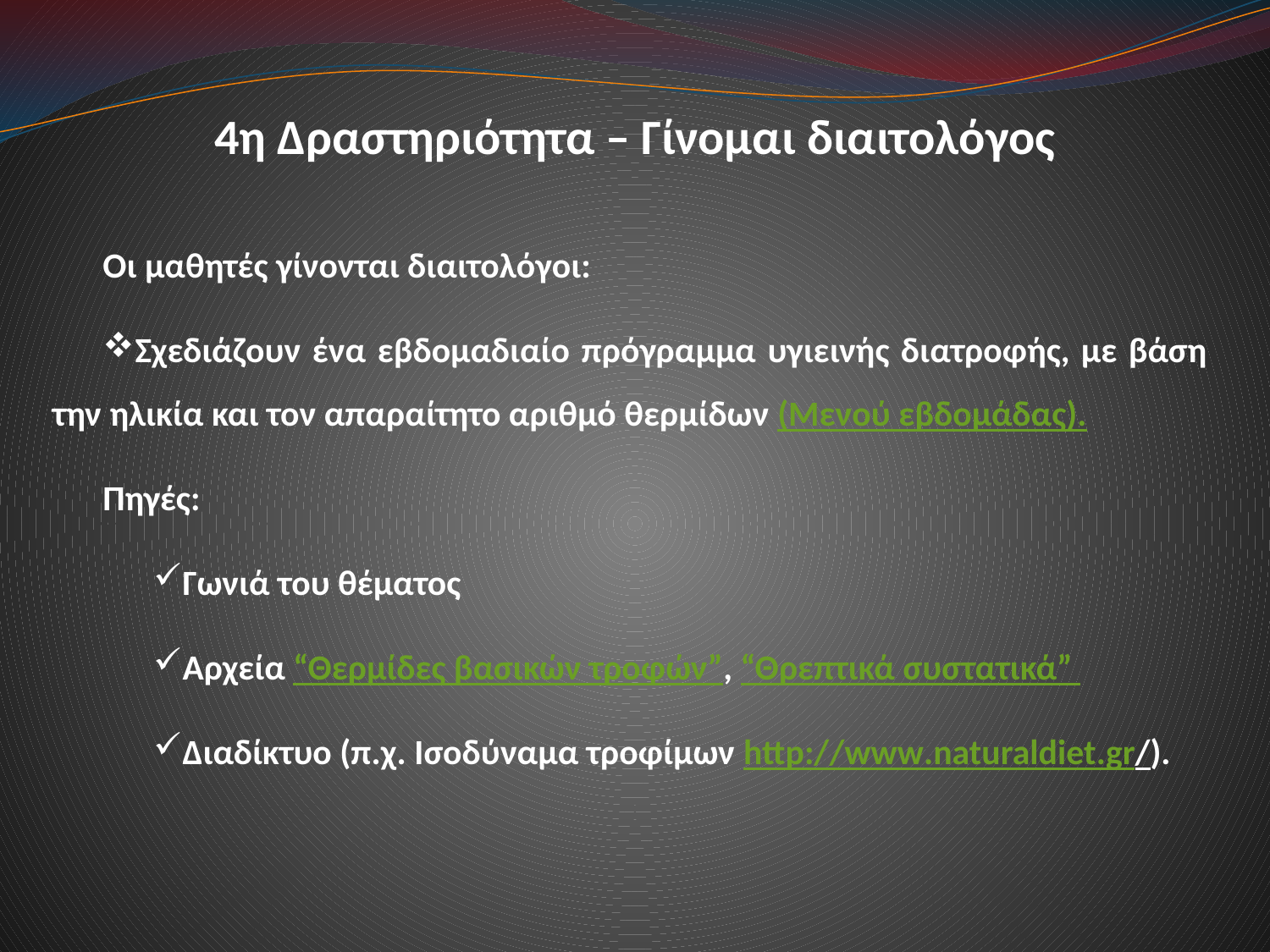

4η Δραστηριότητα – Γίνομαι διαιτολόγος
Οι μαθητές γίνονται διαιτολόγοι:
Σχεδιάζουν ένα εβδομαδιαίο πρόγραμμα υγιεινής διατροφής, με βάση την ηλικία και τον απαραίτητο αριθμό θερμίδων (Μενού εβδομάδας).
Πηγές:
Γωνιά του θέματος
Αρχεία “Θερμίδες βασικών τροφών”, “Θρεπτικά συστατικά”
Διαδίκτυο (π.χ. Ισοδύναμα τροφίμων http://www.naturaldiet.gr/).